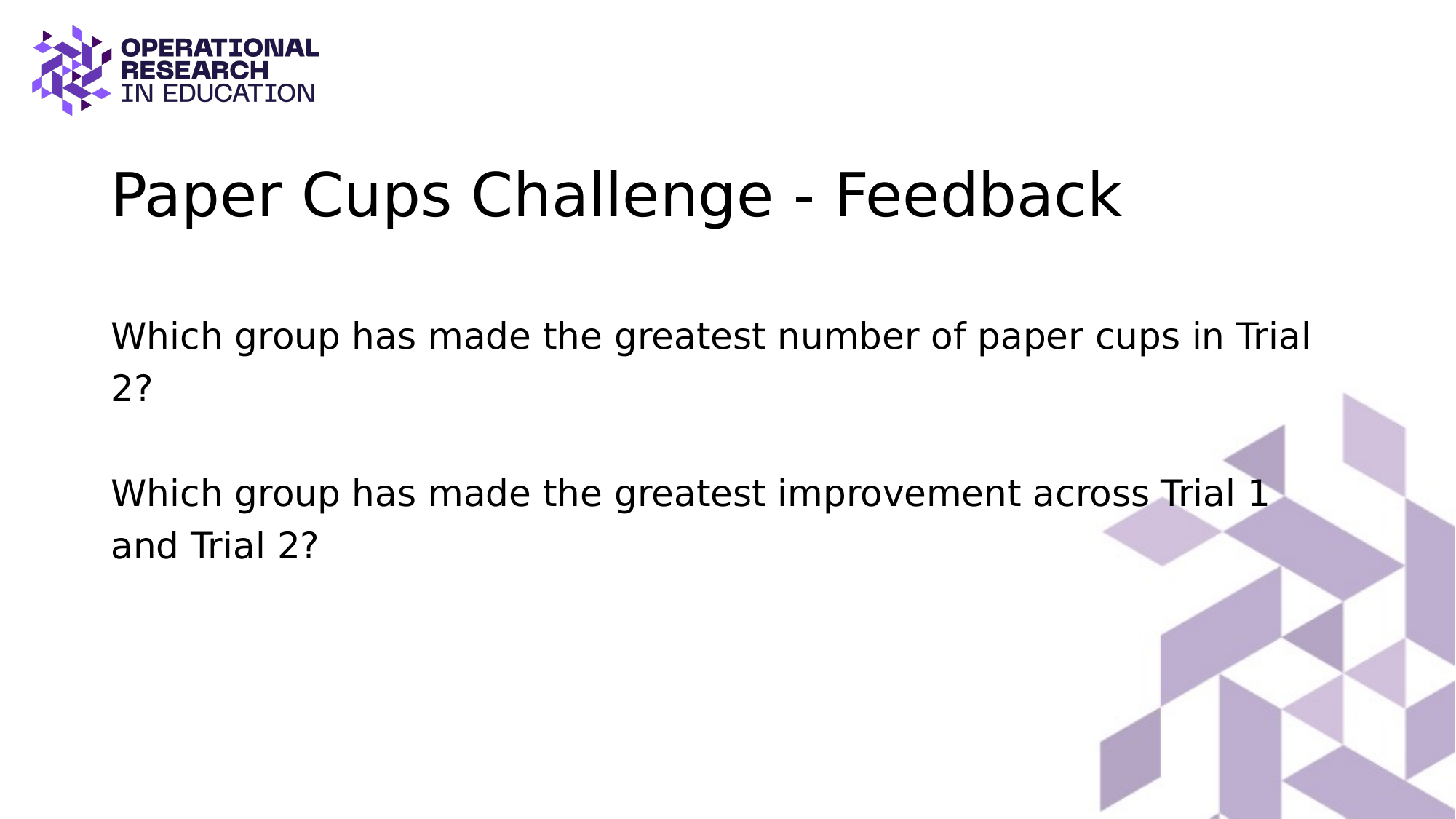

# Paper Cups Challenge - Feedback
Which group has made the greatest number of paper cups in Trial 2?

Which group has made the greatest improvement across Trial 1 and Trial 2?